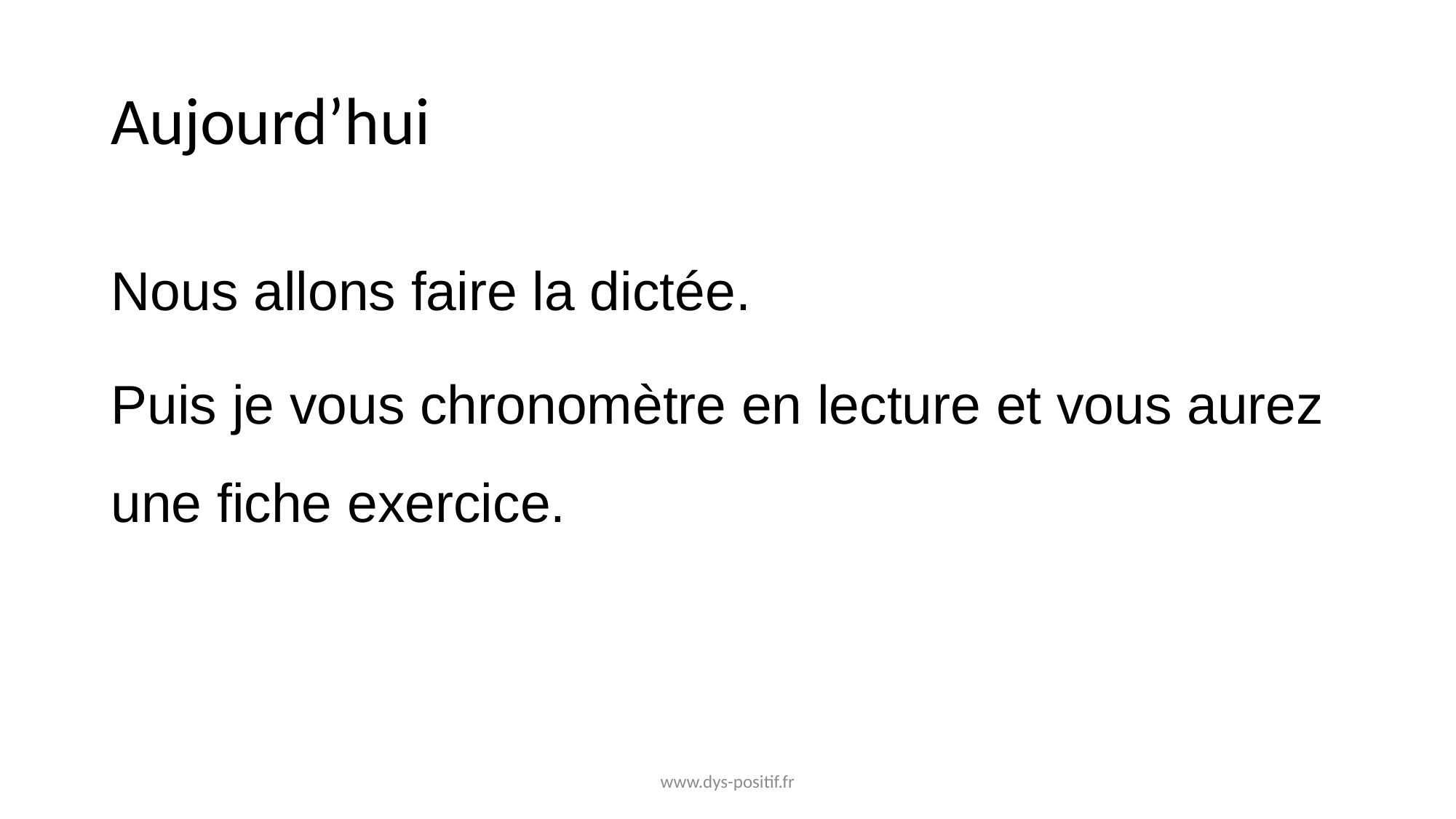

# Aujourd’hui
Nous allons faire la dictée.
Puis je vous chronomètre en lecture et vous aurez une fiche exercice.
www.dys-positif.fr